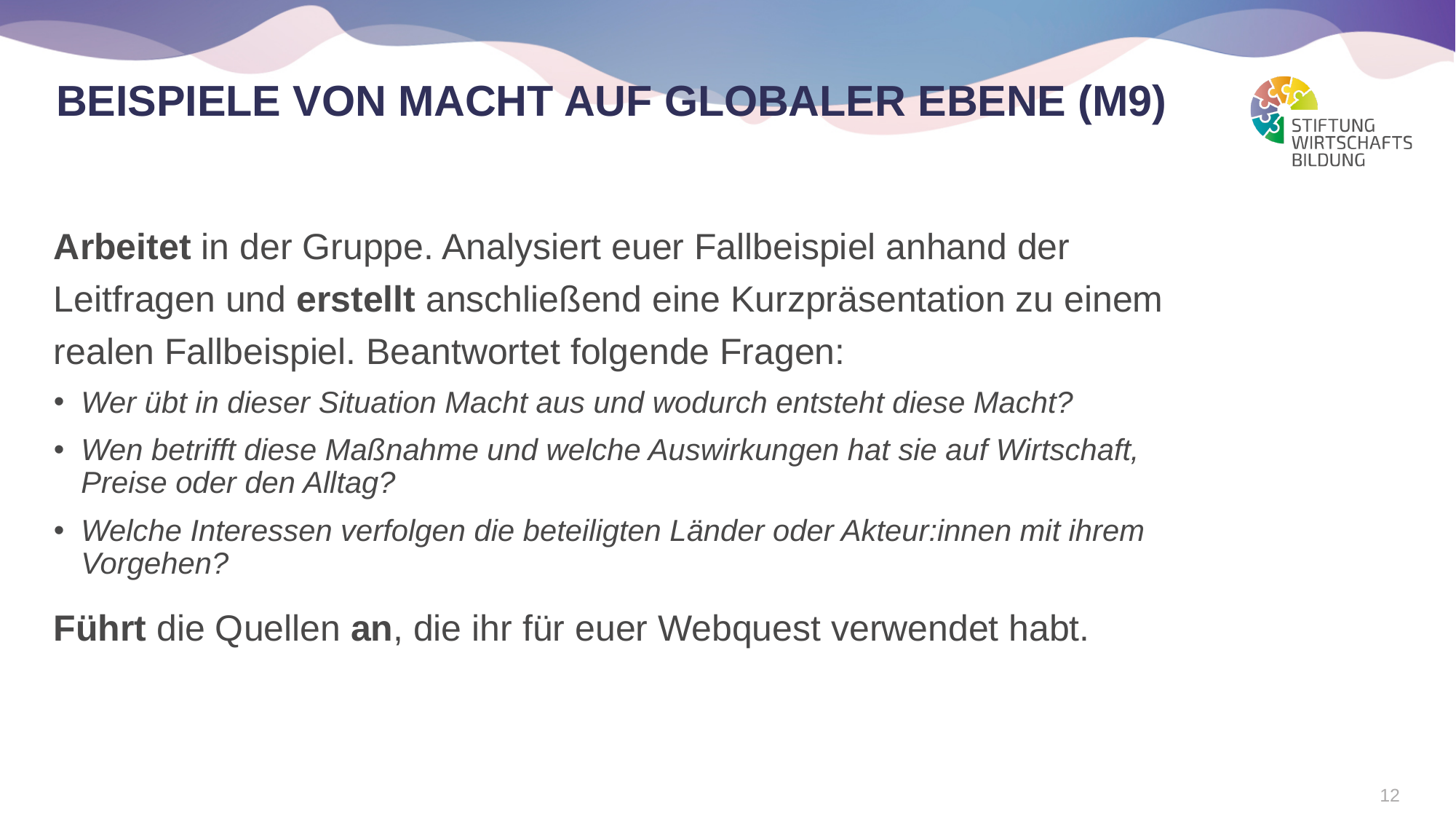

# Beispiele von Macht auf globaler Ebene (m9)
Arbeitet in der Gruppe. Analysiert euer Fallbeispiel anhand der Leitfragen und erstellt anschließend eine Kurzpräsentation zu einem realen Fallbeispiel. Beantwortet folgende Fragen:
Wer übt in dieser Situation Macht aus und wodurch entsteht diese Macht?
Wen betrifft diese Maßnahme und welche Auswirkungen hat sie auf Wirtschaft, Preise oder den Alltag?
Welche Interessen verfolgen die beteiligten Länder oder Akteur:innen mit ihrem Vorgehen?
Führt die Quellen an, die ihr für euer Webquest verwendet habt.
12